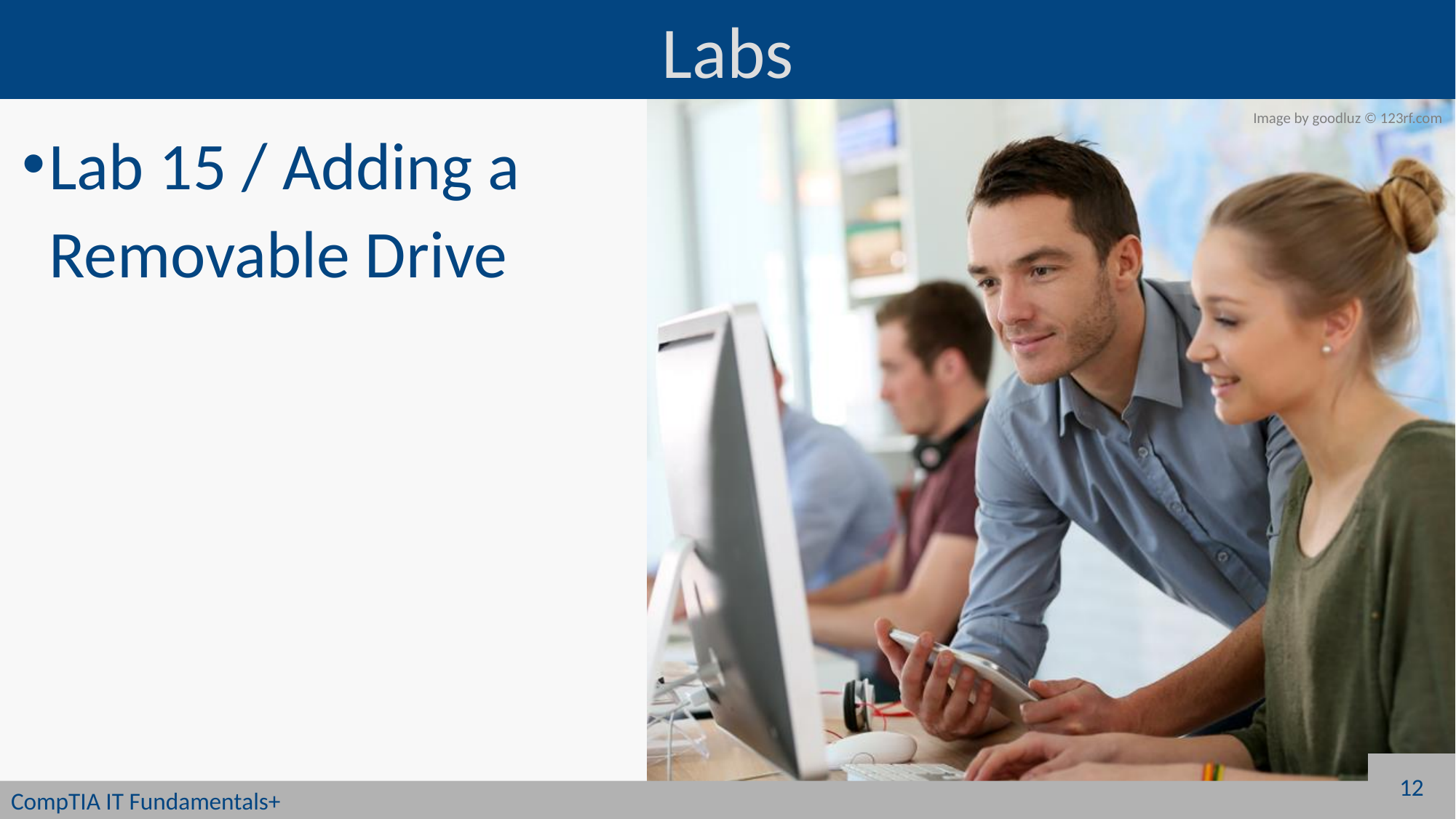

Lab 15 / Adding a Removable Drive
12
CompTIA IT Fundamentals+